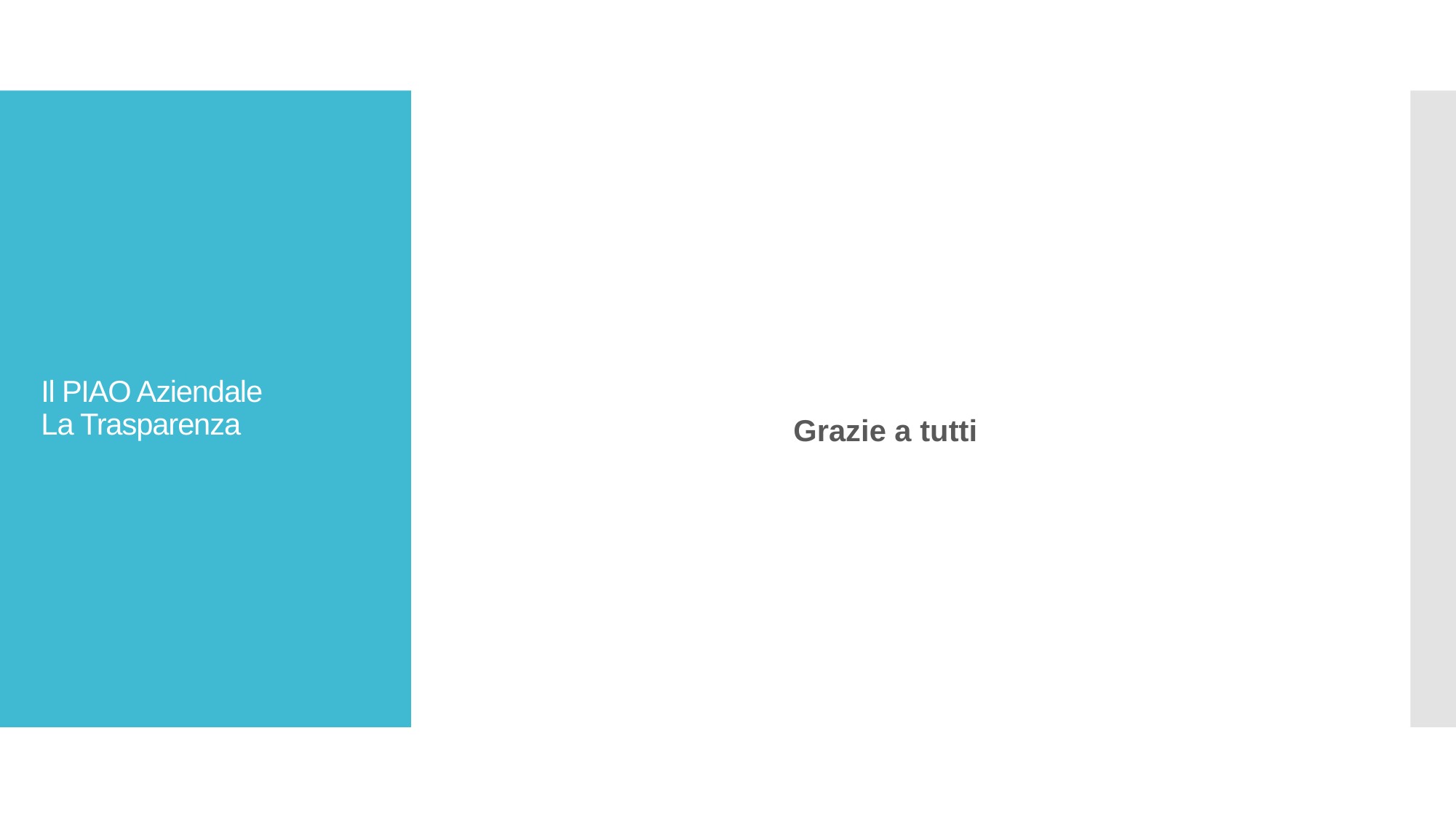

Grazie a tutti
# Il PIAO Aziendale La Trasparenza